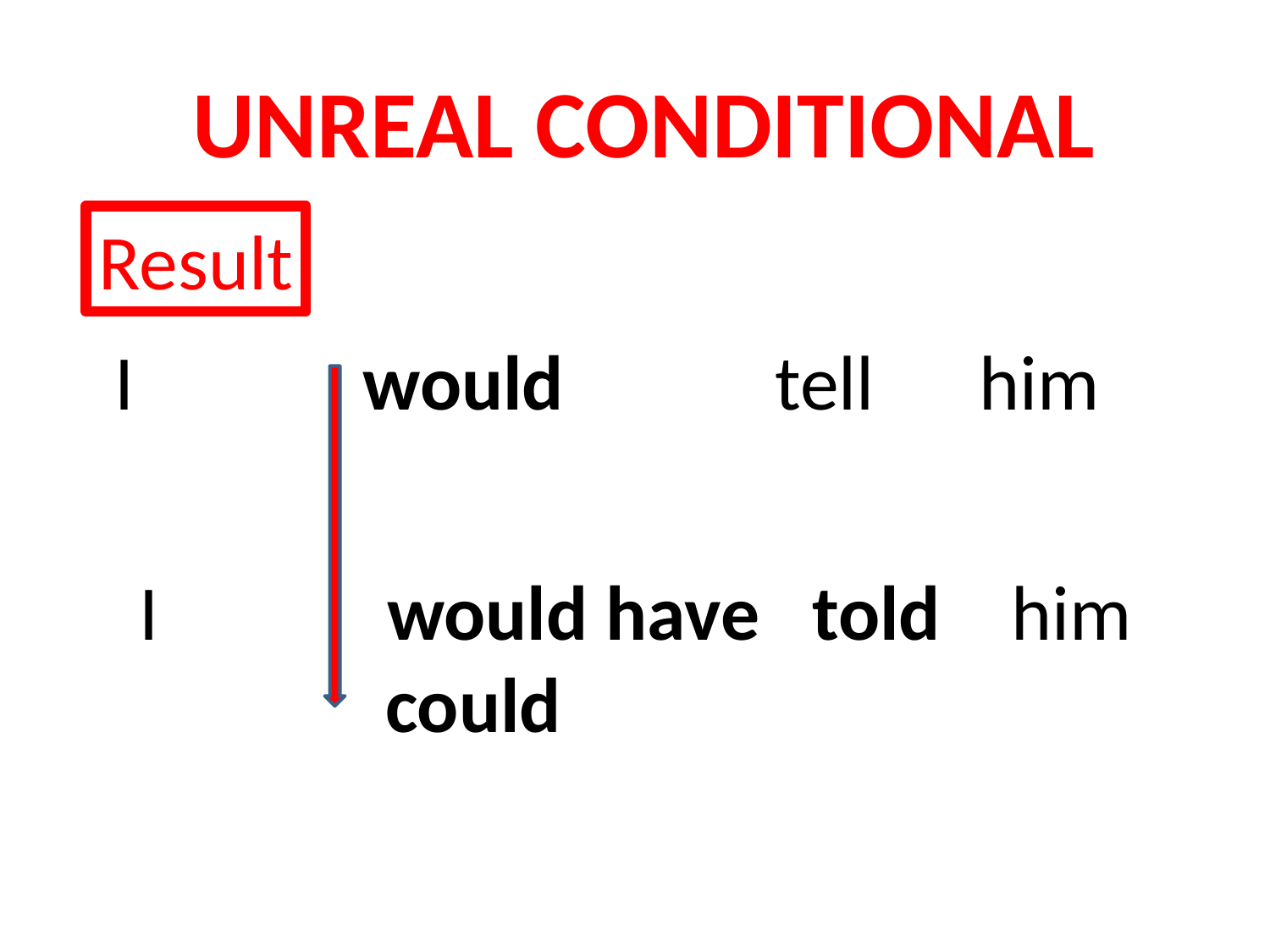

UNREAL CONDITIONAL
Result
 I             would            tell      him

I             would have   told    him
              could